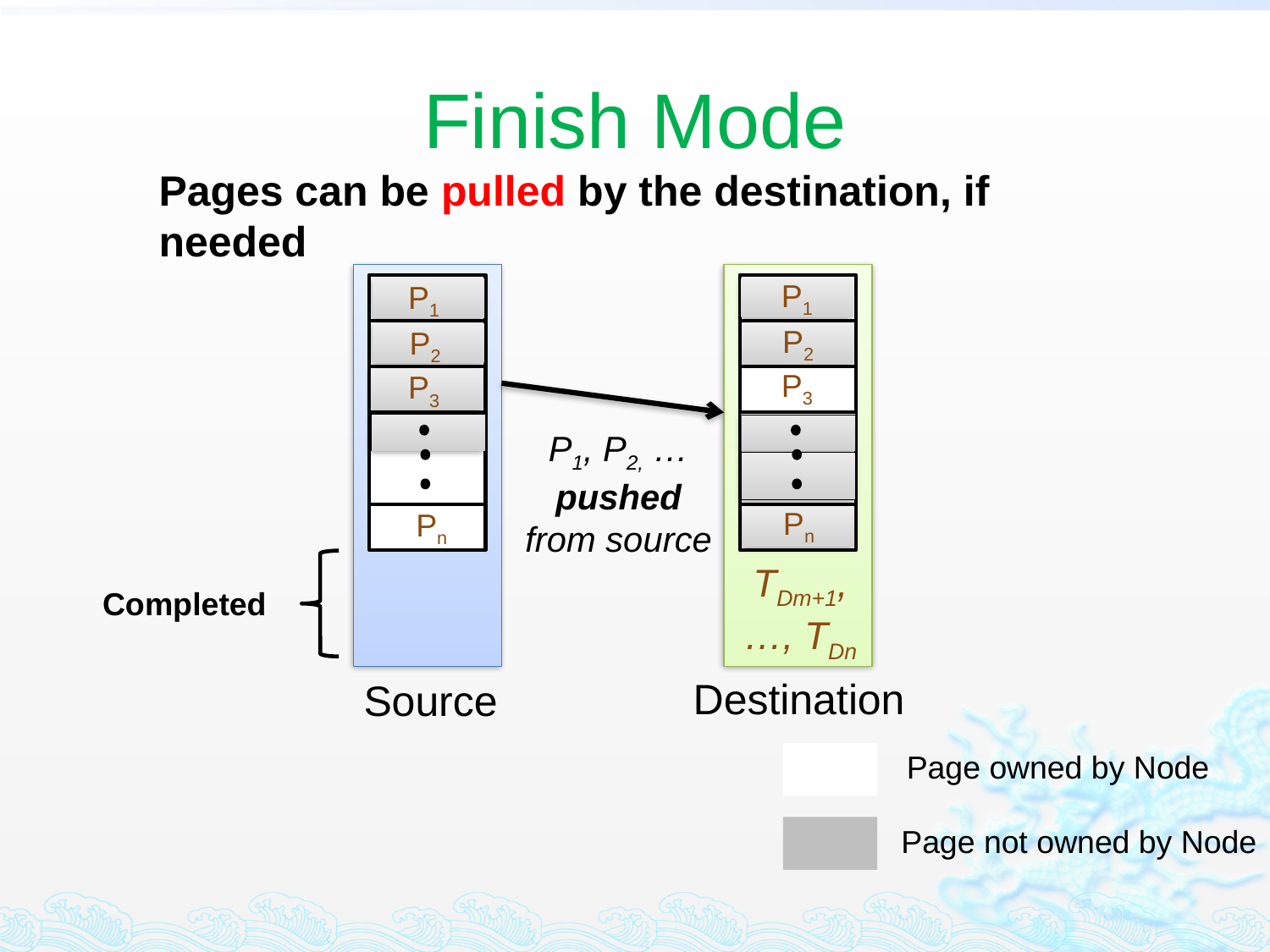

# Finish Mode
Pages can be pulled by the destination, if needed

P1
P1

P2
P2

P3
P3

P1, P2, … pushed from source

Pn
Pn

TDm+1,…, TDn
Completed
Destination
Source
Page owned by Node

Page not owned by Node